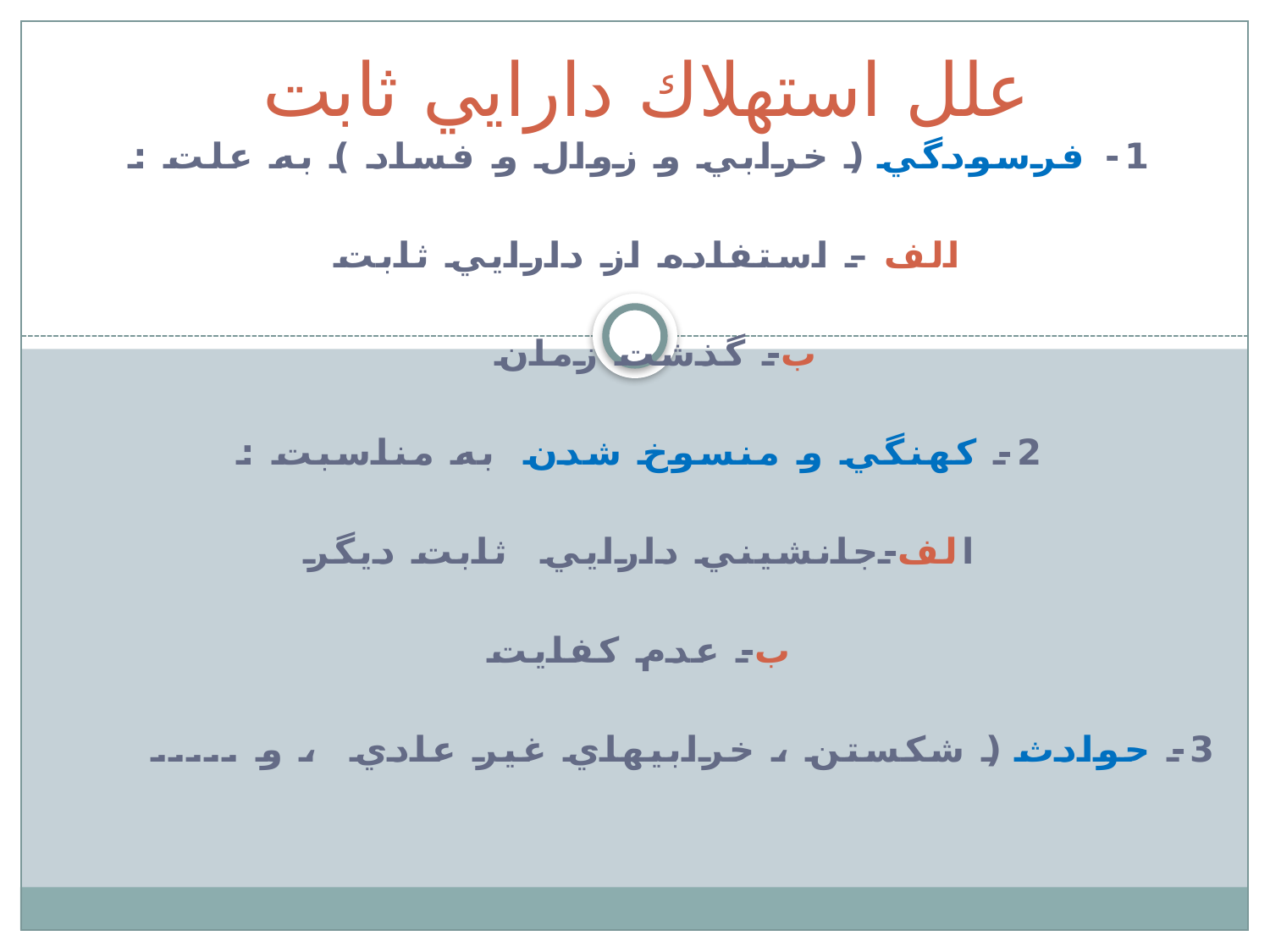

# علل استهلاك دارايي ثابت
1- فرسودگي ( خرابي و زوال و فساد ) به علت :

الف – استفاده از دارايي ثابت

ب- گذشت زمان

2- كهنگي و منسوخ شدن  به مناسبت :

الف-جانشيني دارايي  ثابت ديگر

ب- عدم كفايت

3- حوادث ( شكستن ، خرابيهاي غير عادي  ، و .....